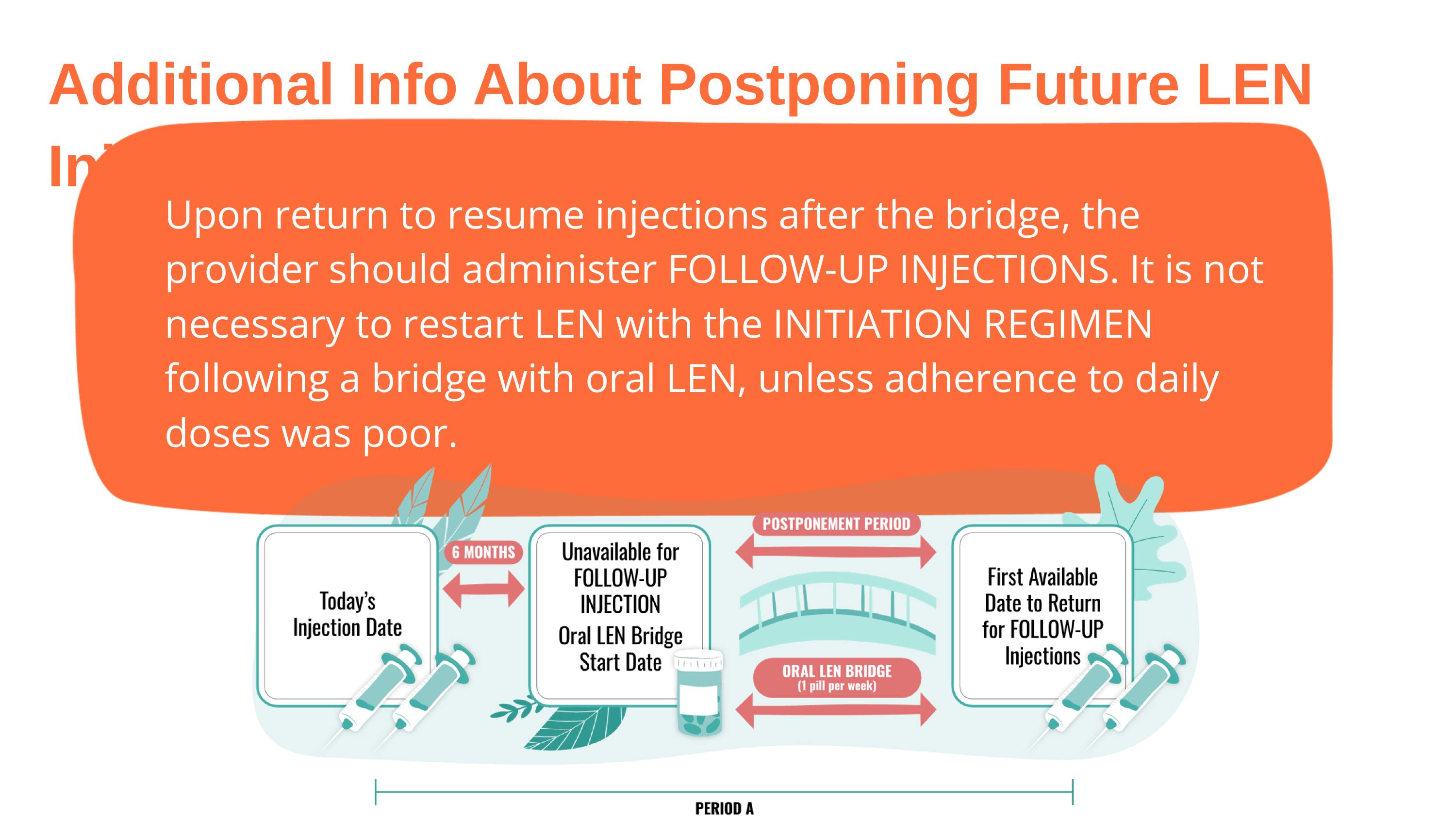

Additional Info About Postponing Future LEN Injections

Upon return to resume injections after the bridge, the provider should administer FOLLOW-UP INJECTIONS. It is not necessary to restart LEN with the INITIATION REGIMEN following a bridge with oral LEN, unless adherence to daily doses was poor.